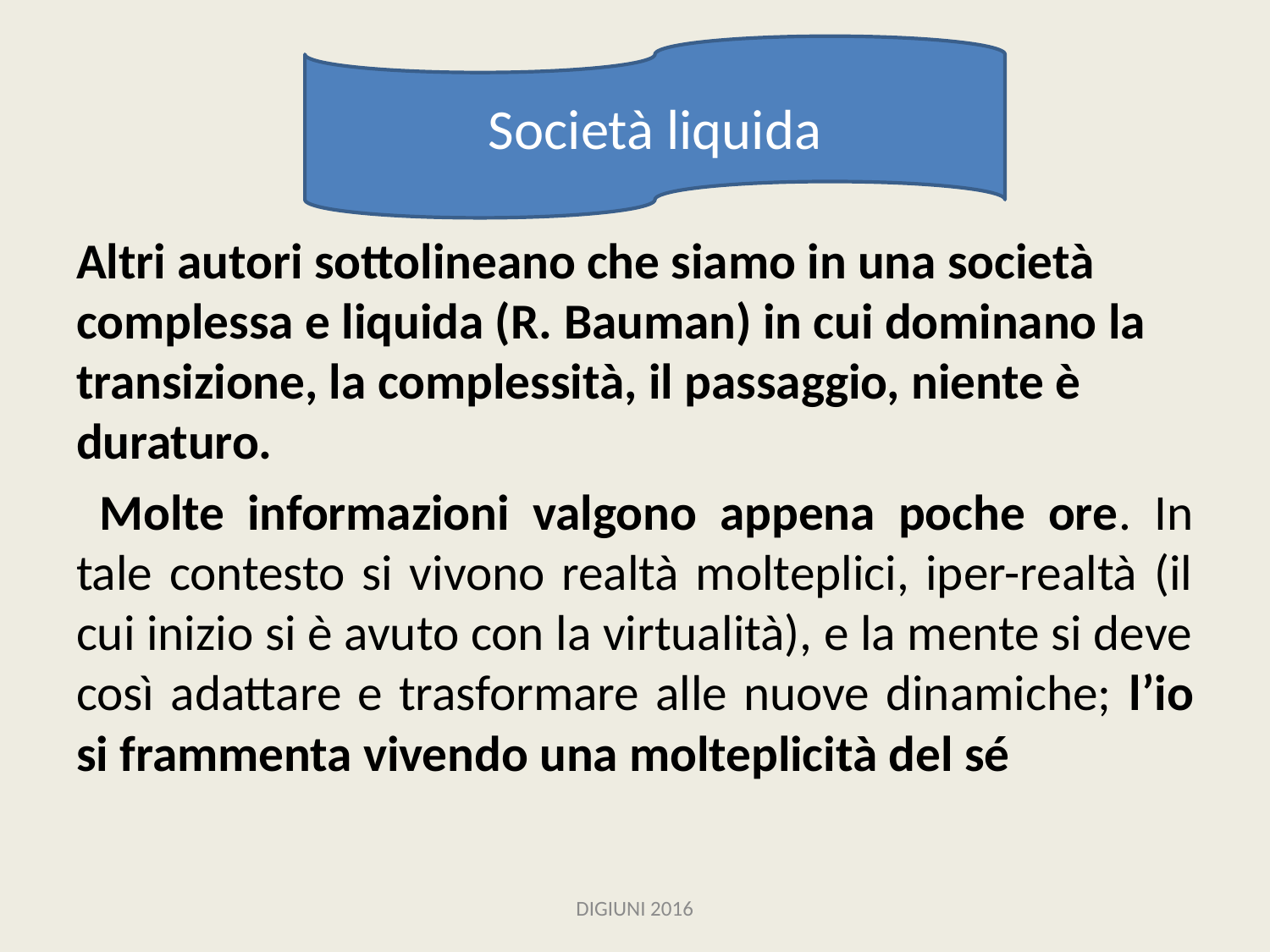

Società liquida
#
Altri autori sottolineano che siamo in una società complessa e liquida (R. Bauman) in cui dominano la transizione, la complessità, il passaggio, niente è duraturo.
 Molte informazioni valgono appena poche ore. In tale contesto si vivono realtà molteplici, iper-realtà (il cui inizio si è avuto con la virtualità), e la mente si deve così adattare e trasformare alle nuove dinamiche; l’io si frammenta vivendo una molteplicità del sé

DIGIUNI 2016